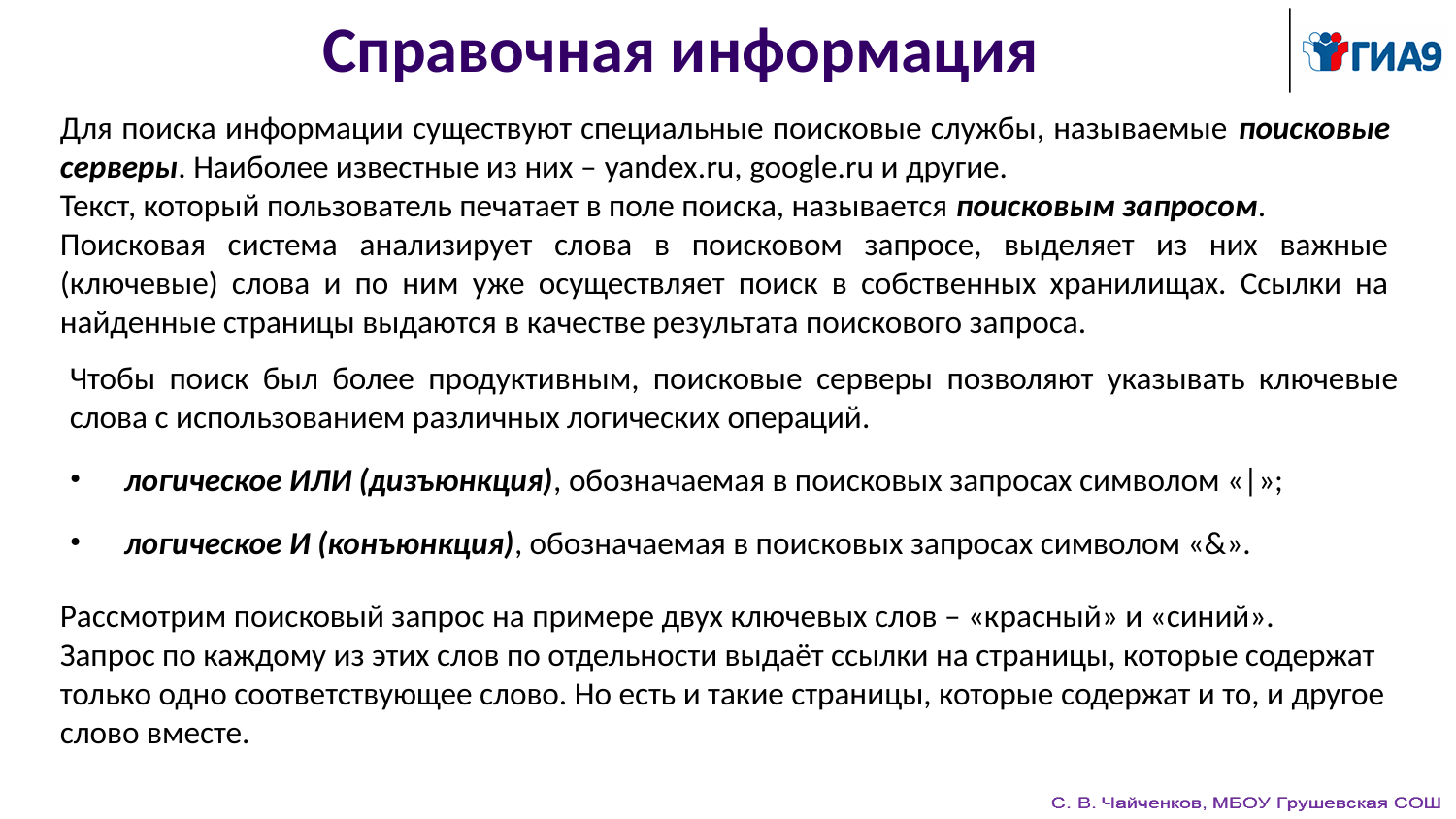

# Справочная информация
Для поиска информации существуют специальные поисковые службы, называемые поисковые серверы. Наиболее известные из них – yandex.ru, google.ru и другие.
Текст, который пользователь печатает в поле поиска, называется поисковым запросом.
Поисковая система анализирует слова в поисковом запросе, выделяет из них важные (ключевые) слова и по ним уже осуществляет поиск в собственных хранилищах. Ссылки на найденные страницы выдаются в качестве результата поискового запроса.
Чтобы поиск был более продуктивным, поисковые серверы позволяют указывать ключевые слова с использованием различных логических операций.
логическое ИЛИ (дизъюнкция), обозначаемая в поисковых запросах символом «|»;
логическое И (конъюнкция), обозначаемая в поисковых запросах символом «&».
Рассмотрим поисковый запрос на примере двух ключевых слов – «красный» и «синий».
Запрос по каждому из этих слов по отдельности выдаёт ссылки на страницы, которые содержат только одно соответствующее слово. Но есть и такие страницы, которые содержат и то, и другое слово вместе.